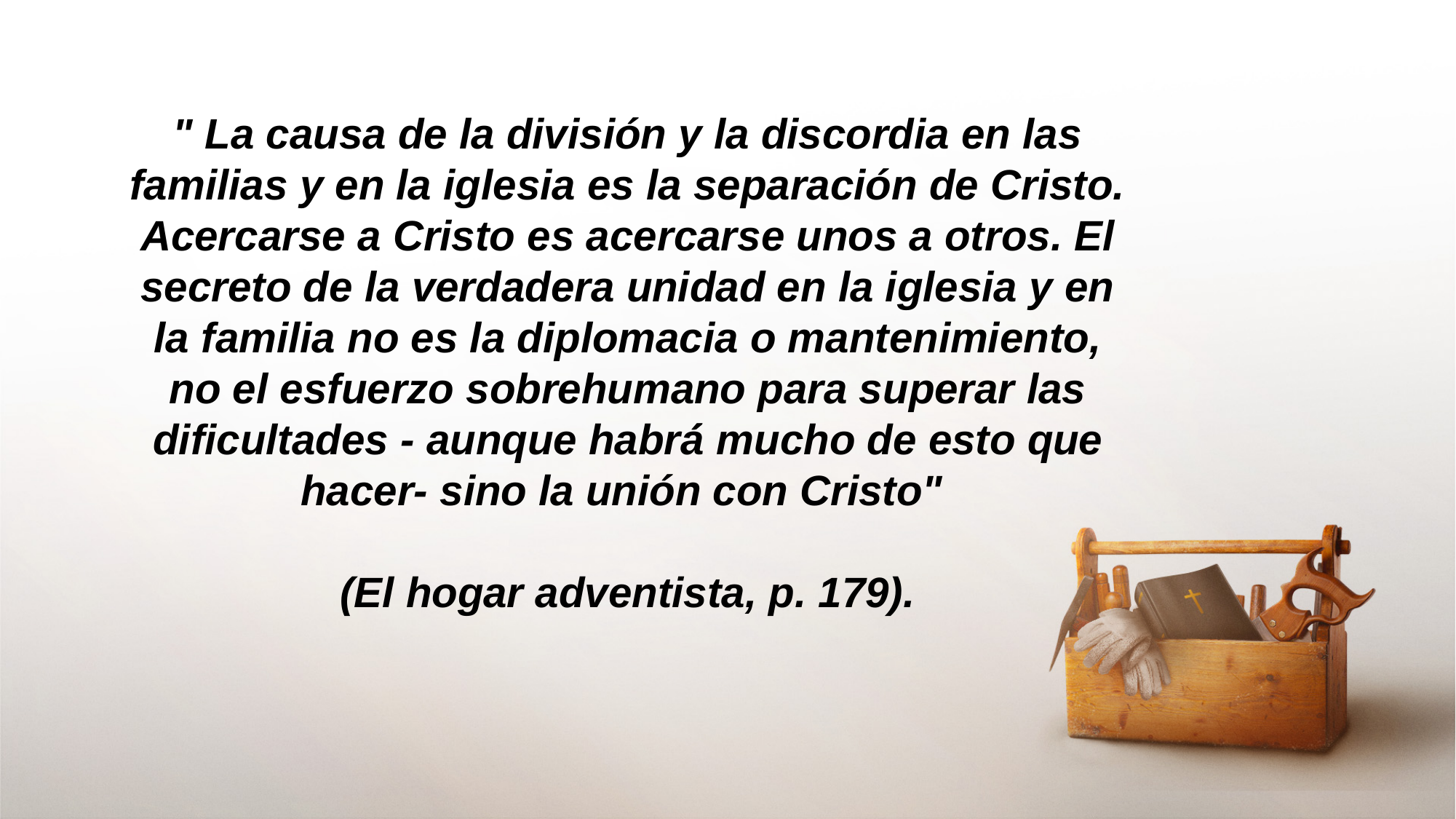

" La causa de la división y la discordia en las familias y en la iglesia es la separación de Cristo. Acercarse a Cristo es acercarse unos a otros. El secreto de la verdadera unidad en la iglesia y en la familia no es la diplomacia o mantenimiento, no el esfuerzo sobrehumano para superar las dificultades - aunque habrá́ mucho de esto que hacer- sino la unión con Cristo"

(El hogar adventista, p. 179).